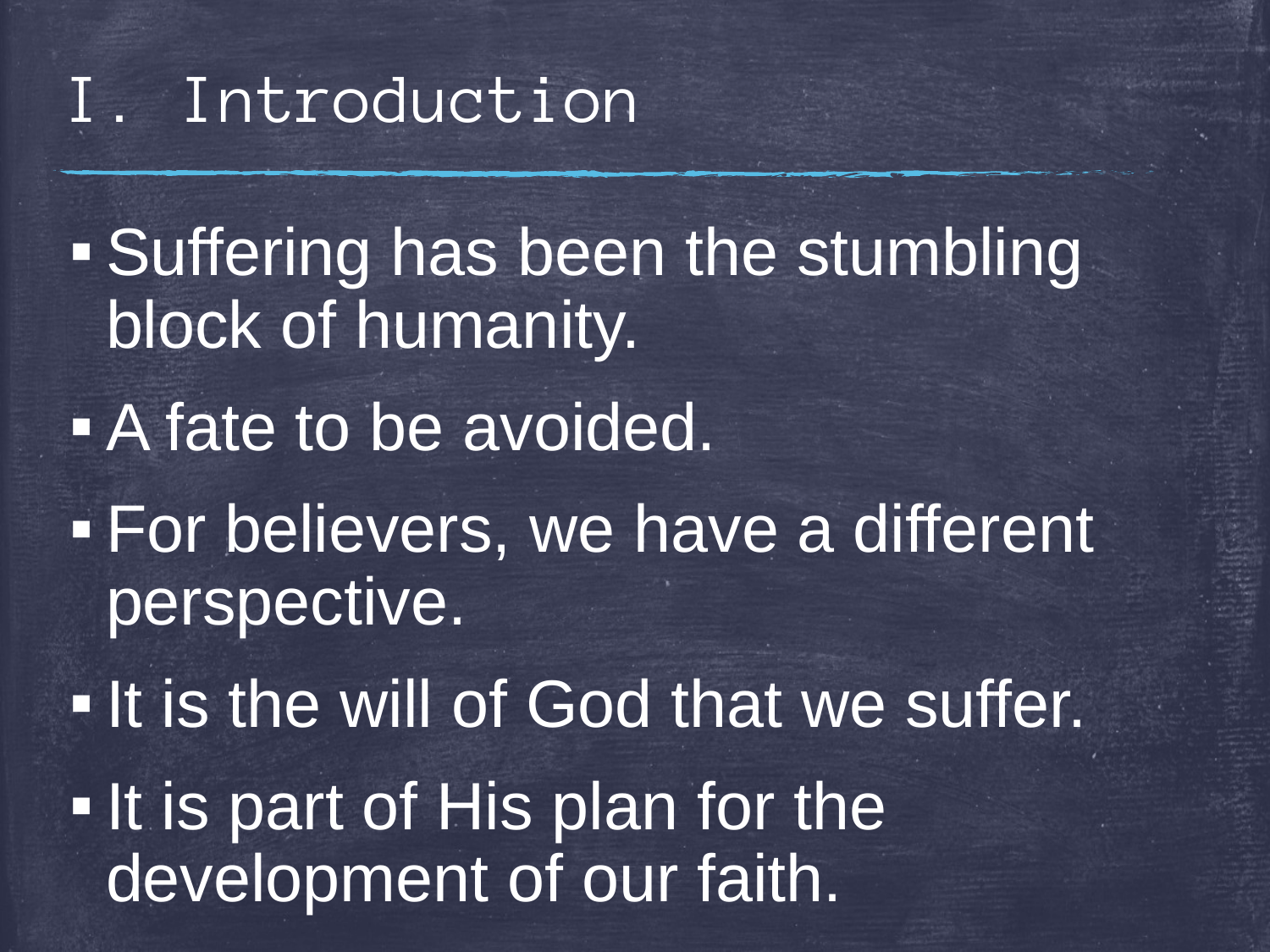

# I. Introduction
Suffering has been the stumbling block of humanity.
A fate to be avoided.
For believers, we have a different perspective.
It is the will of God that we suffer.
It is part of His plan for the development of our faith.